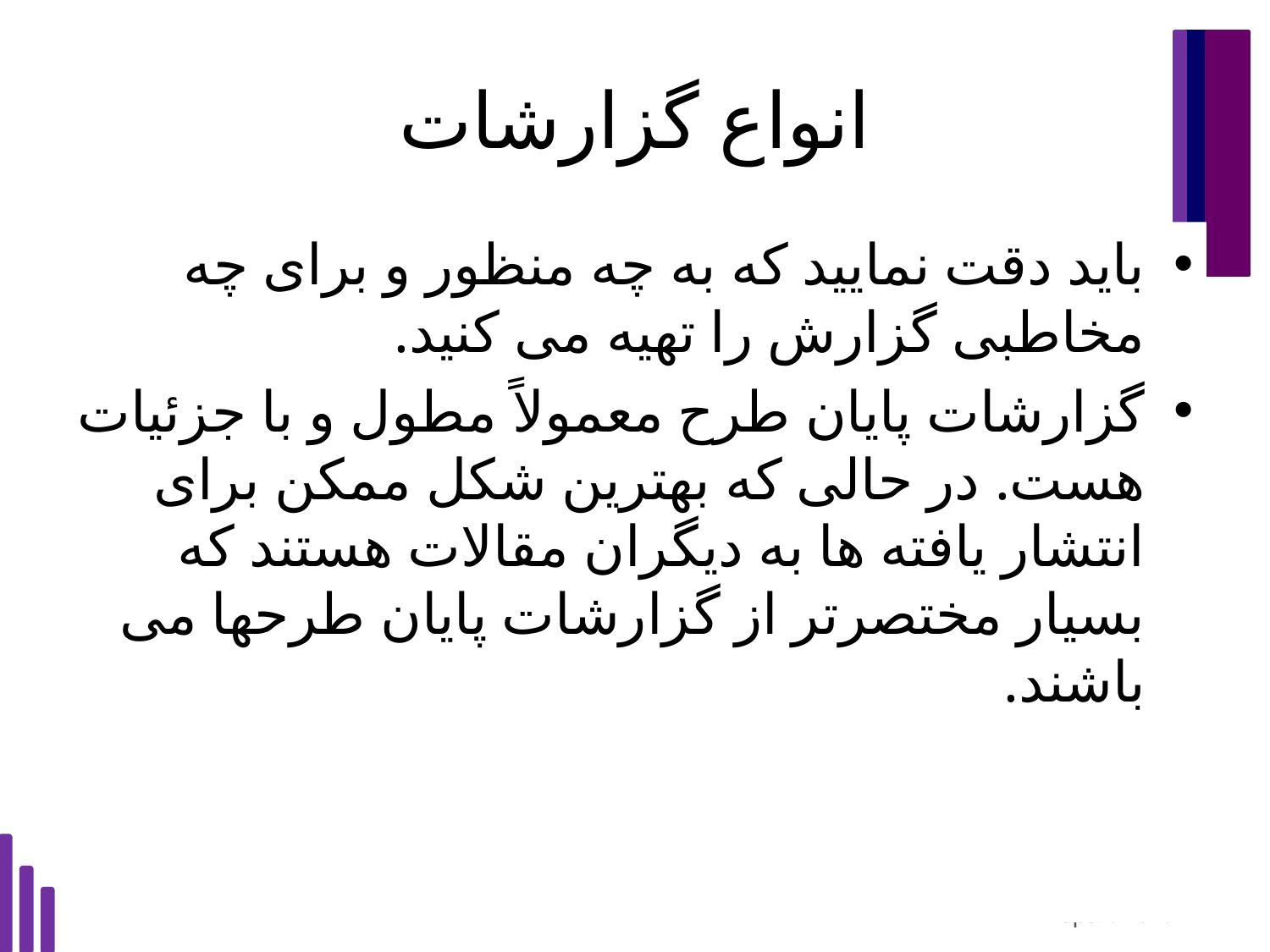

# انواع گزارشات
باید دقت نمایید که به چه منظور و برای چه مخاطبی گزارش را تهیه می کنید.
گزارشات پایان طرح معمولاً مطول و با جزئیات هست. در حالی که بهترین شکل ممکن برای انتشار یافته ها به دیگران مقالات هستند که بسیار مختصرتر از گزارشات پایان طرحها می باشند.